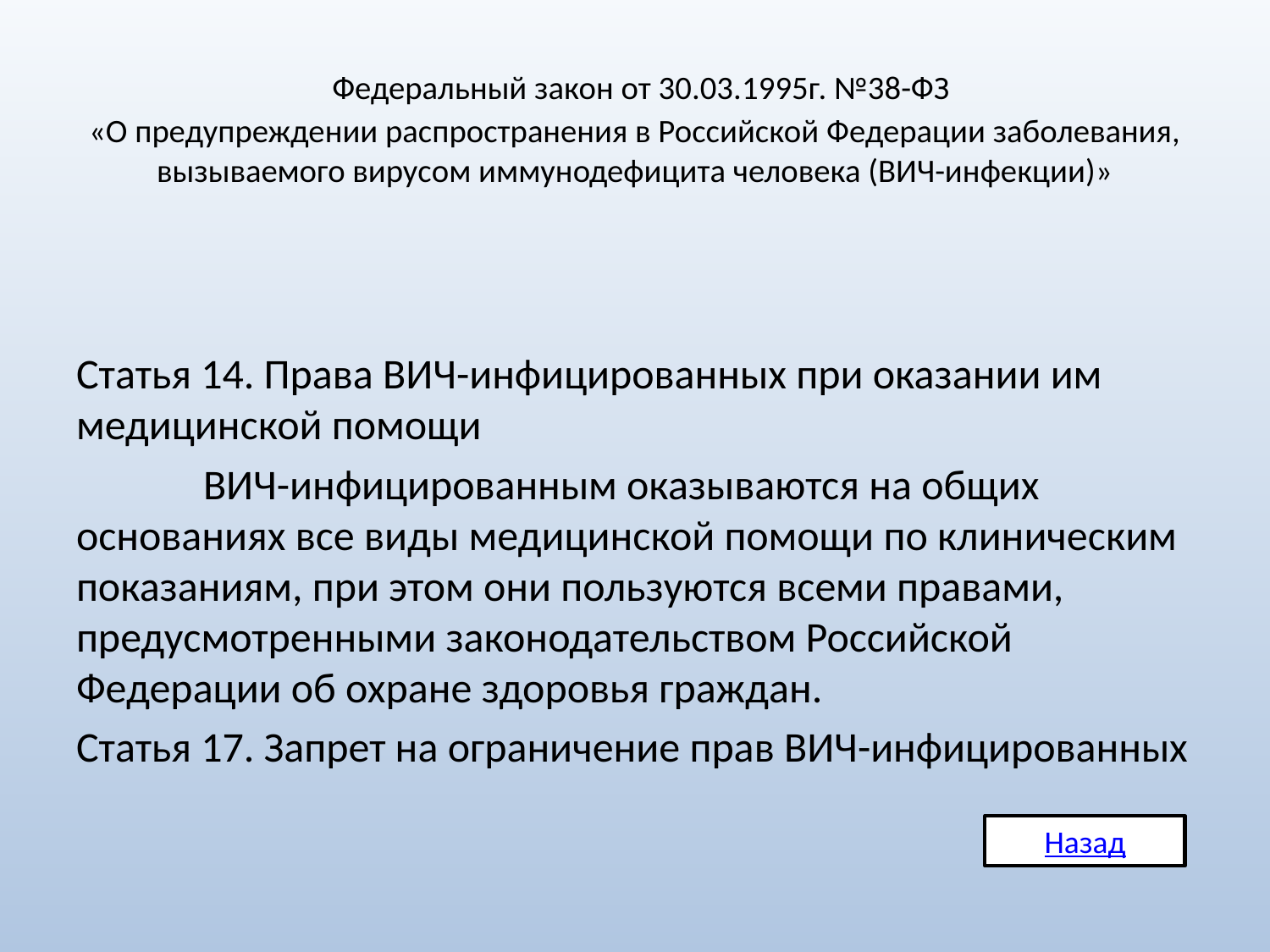

# Федеральный закон от 30.03.1995г. №38-ФЗ «О предупреждении распространения в Российской Федерации заболевания, вызываемого вирусом иммунодефицита человека (ВИЧ-инфекции)»

Статья 14. Права ВИЧ-инфицированных при оказании им медицинской помощи
	ВИЧ-инфицированным оказываются на общих основаниях все виды медицинской помощи по клиническим показаниям, при этом они пользуются всеми правами, предусмотренными законодательством Российской Федерации об охране здоровья граждан.
Статья 17. Запрет на ограничение прав ВИЧ-инфицированных
Назад